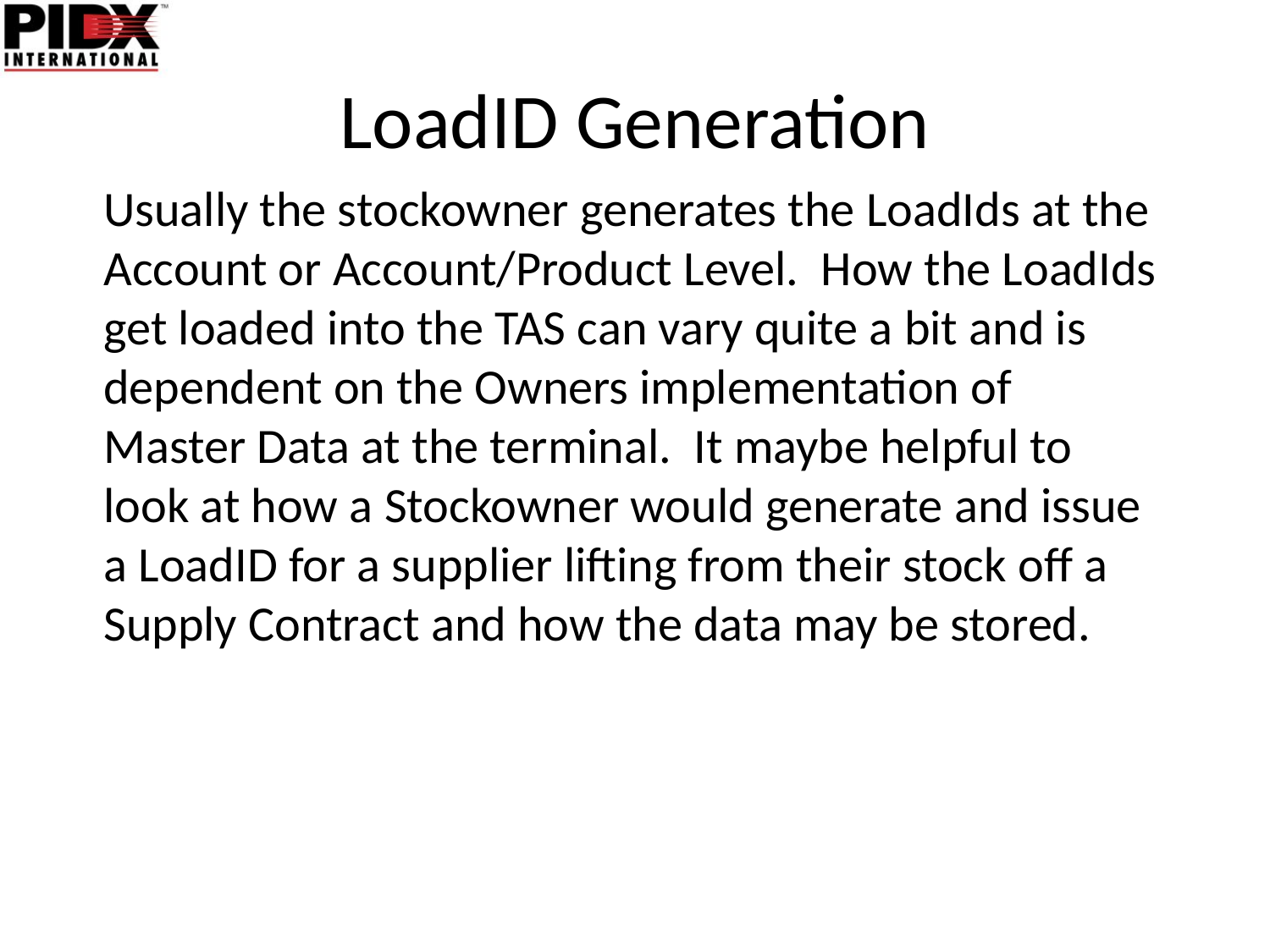

# LoadID Generation
Usually the stockowner generates the LoadIds at the Account or Account/Product Level.  How the LoadIds get loaded into the TAS can vary quite a bit and is dependent on the Owners implementation of Master Data at the terminal.  It maybe helpful to look at how a Stockowner would generate and issue a LoadID for a supplier lifting from their stock off a Supply Contract and how the data may be stored.